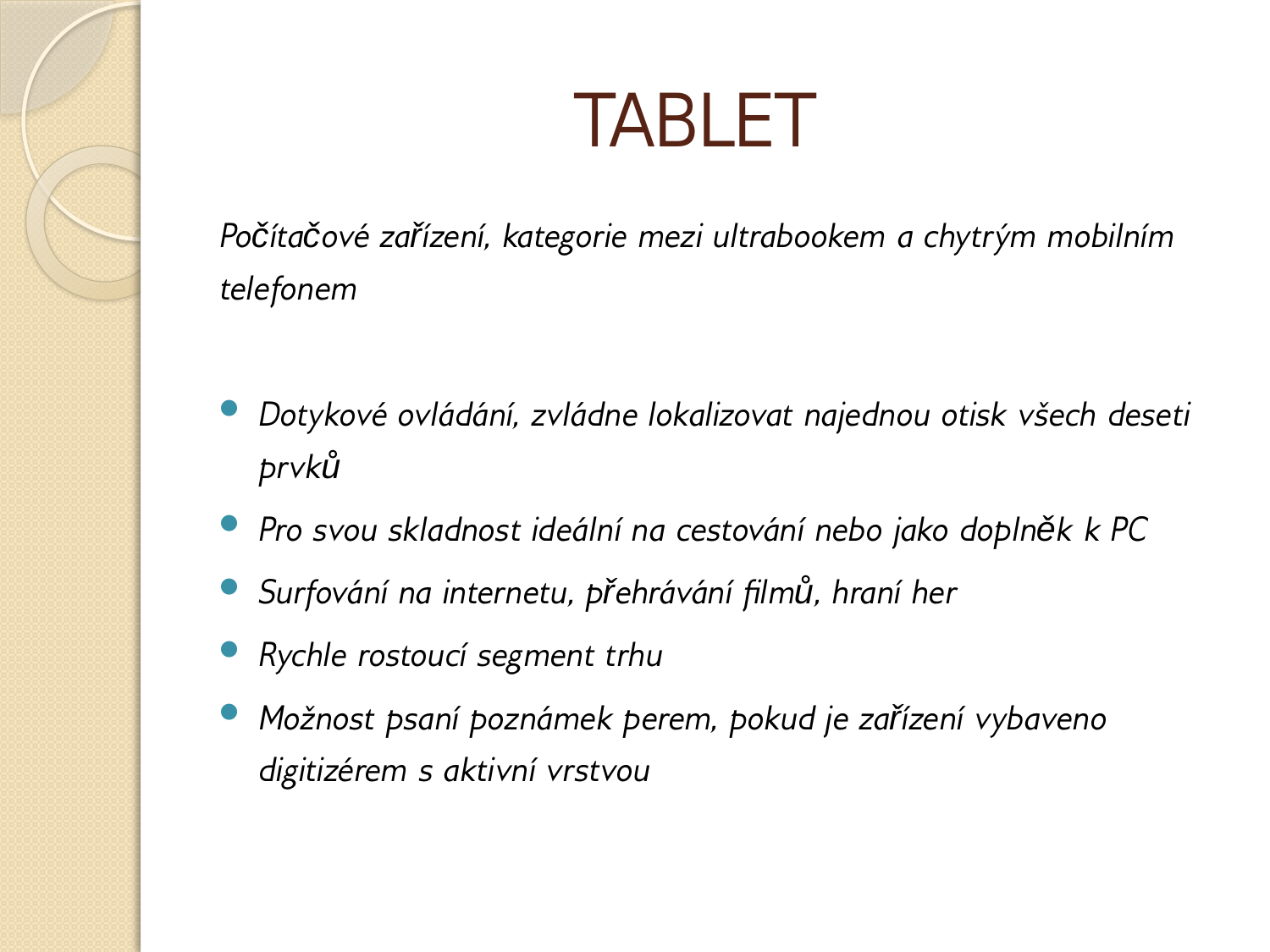

# TABLET
Počítačové zařízení, kategorie mezi ultrabookem a chytrým mobilním telefonem

Dotykové ovládání, zvládne lokalizovat najednou otisk všech deseti prvků
Pro svou skladnost ideální na cestování nebo jako doplněk k PC
Surfování na internetu, přehrávání filmů, hraní her
Rychle rostoucí segment trhu
Možnost psaní poznámek perem, pokud je zařízení vybaveno digitizérem s aktivní vrstvou